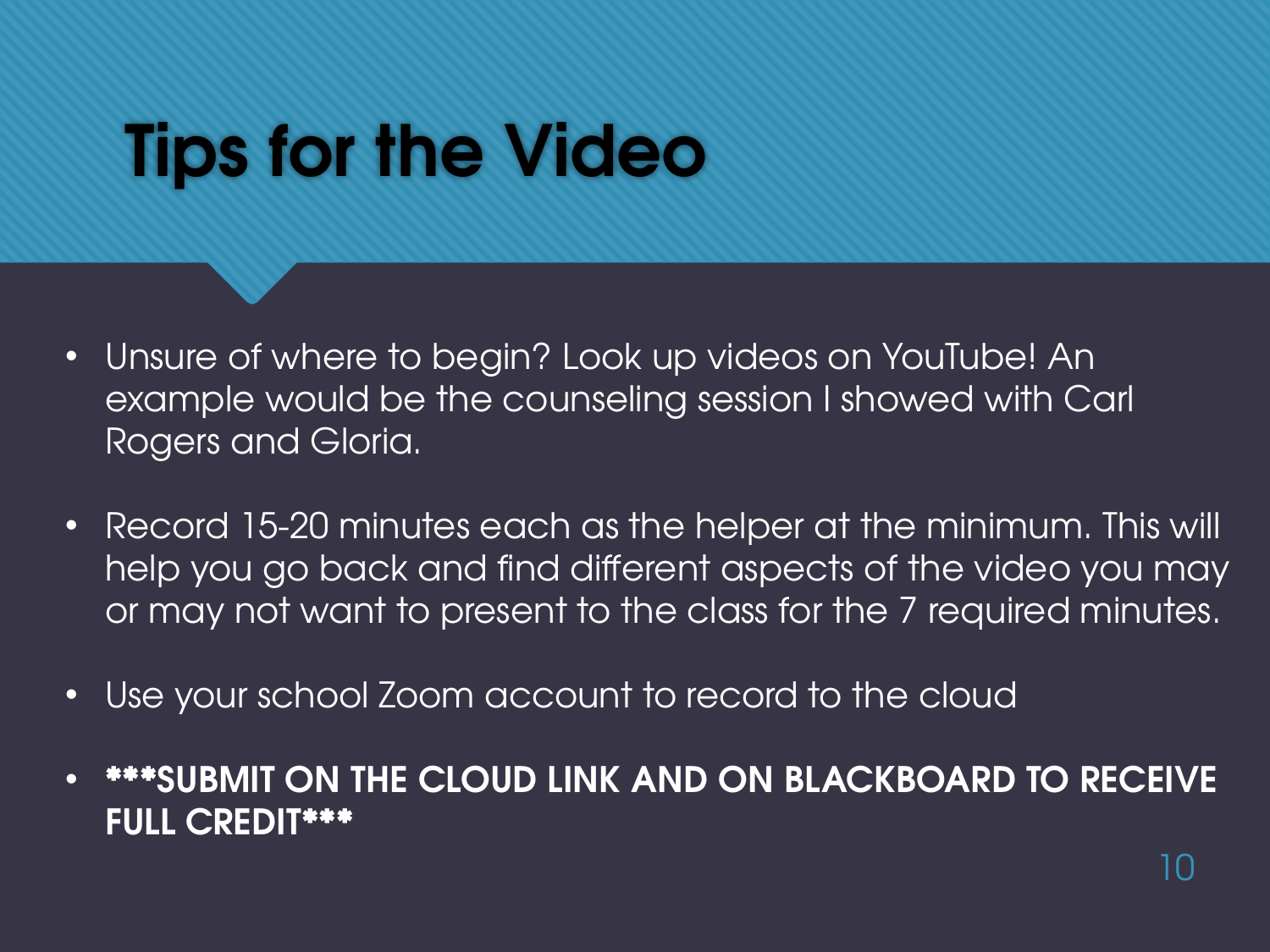

# Tips for the Video
Unsure of where to begin? Look up videos on YouTube! An example would be the counseling session I showed with Carl Rogers and Gloria.

Record 15-20 minutes each as the helper at the minimum. This will help you go back and find different aspects of the video you may or may not want to present to the class for the 7 required minutes.

Use your school Zoom account to record to the cloud

***SUBMIT ON THE CLOUD LINK AND ON BLACKBOARD TO RECEIVE FULL CREDIT***

10